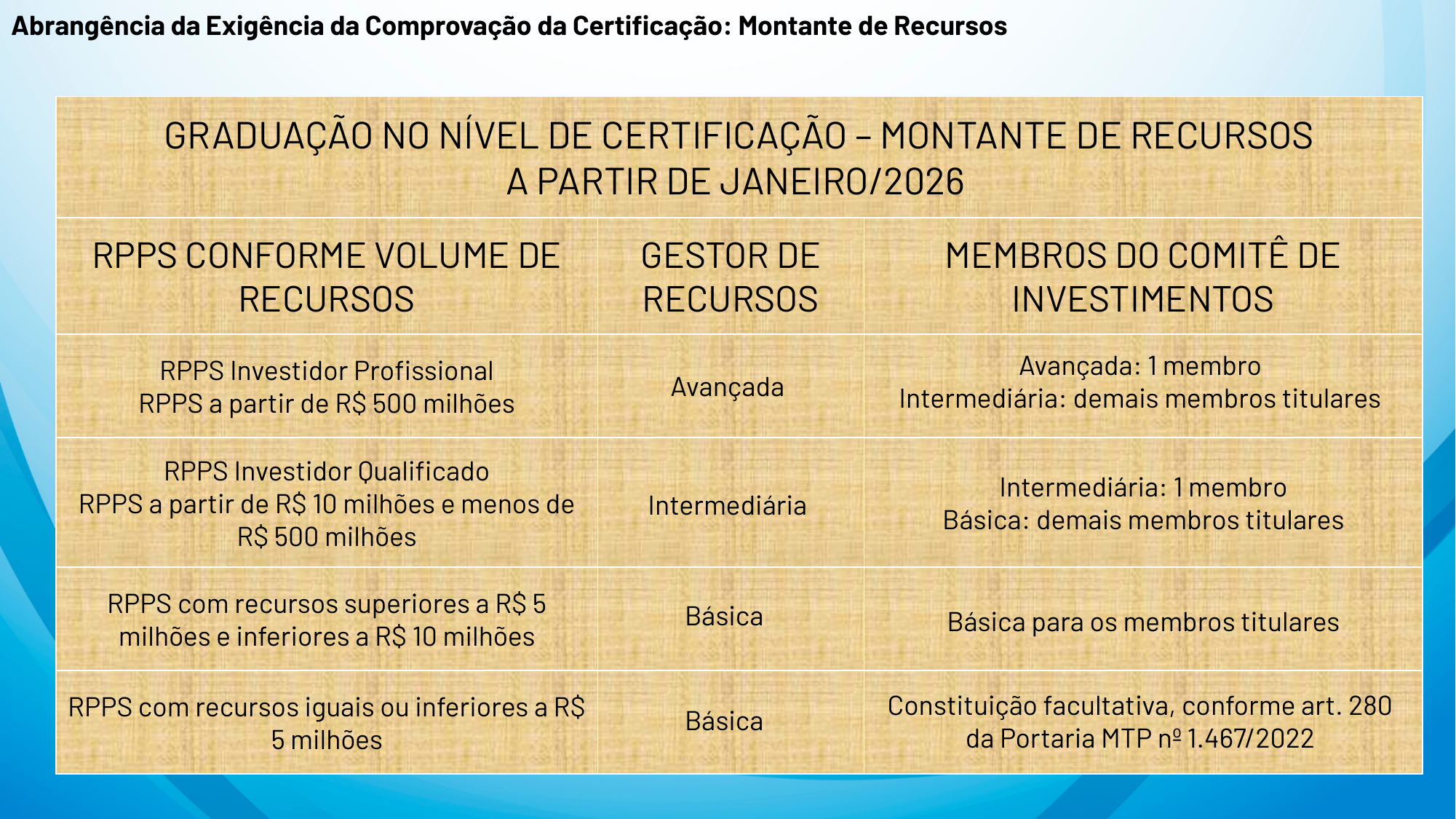

# Abrangência da Exigência da Comprovação da Certificação: Montante de Recursos
| GRADUAÇÃO NO NÍVEL DE CERTIFICAÇÃO – MONTANTE DE RECURSOS A PARTIR DE JANEIRO/2026 |  |  |
| --- | --- | --- |
| RPPS CONFORME VOLUME DE RECURSOS | GESTOR DE RECURSOS | MEMBROS DO COMITÊ DE INVESTIMENTOS |
| RPPS Investidor Profissional RPPS a partir de R$ 500 milhões |  |  |
| RPPS Investidor Qualificado RPPS a partir de R$ 10 milhões e menos de R$ 500 milhões |  |  |
| RPPS com recursos superiores a R$ 5 milhões e inferiores a R$ 10 milhões |  |  |
| RPPS com recursos iguais ou inferiores a R$ 5 milhões |  |  |
Avançada: 1 membro
Intermediária: demais membros titulares
Avançada
Intermediária: 1 membro
Básica: demais membros titulares
Intermediária
Básica
Básica para os membros titulares
Constituição facultativa, conforme art. 280 da Portaria MTP nº 1.467/2022
Básica